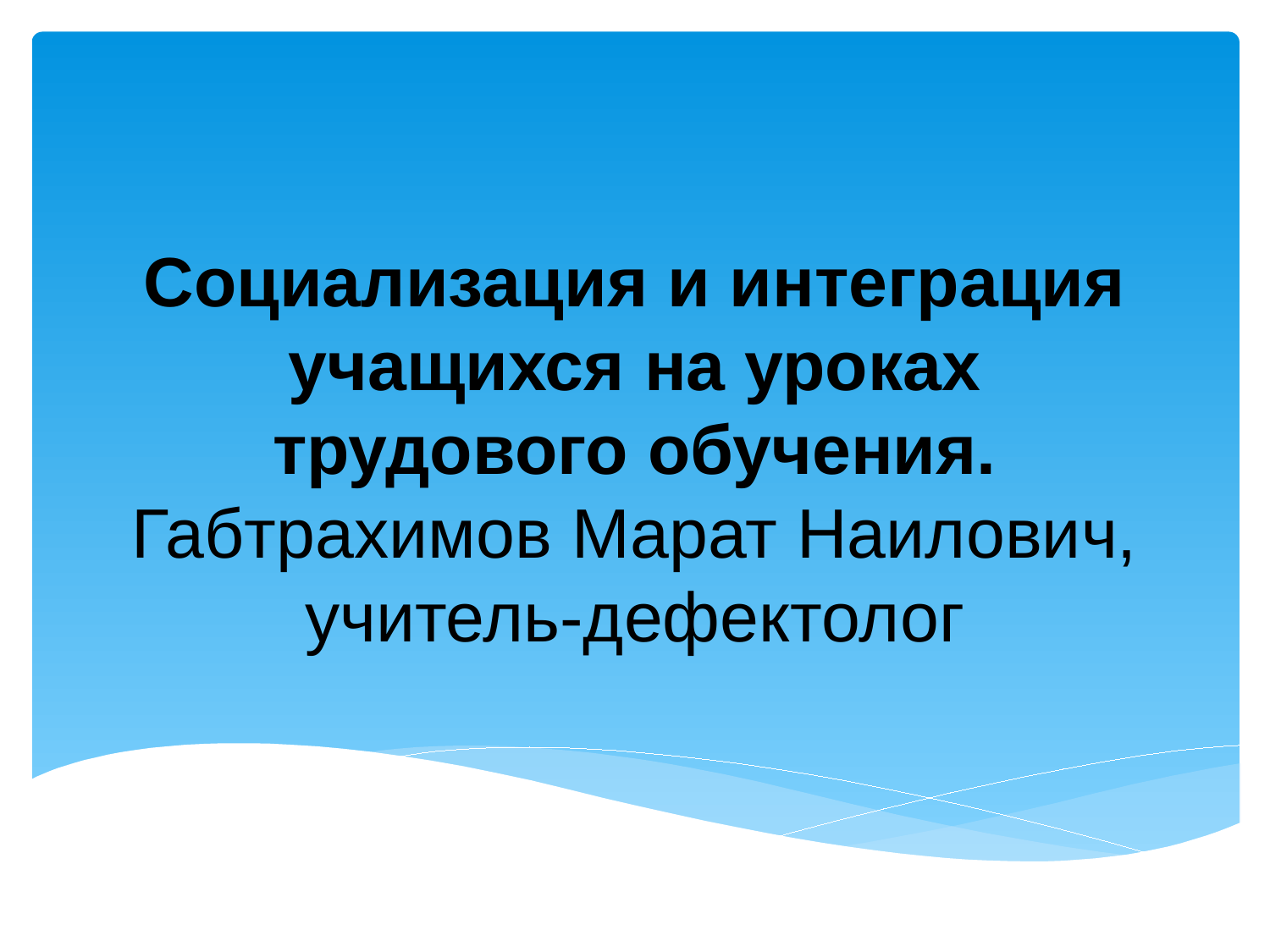

# Социализация и интеграция учащихся на уроках трудового обучения. Габтрахимов Марат Наилович, учитель-дефектолог